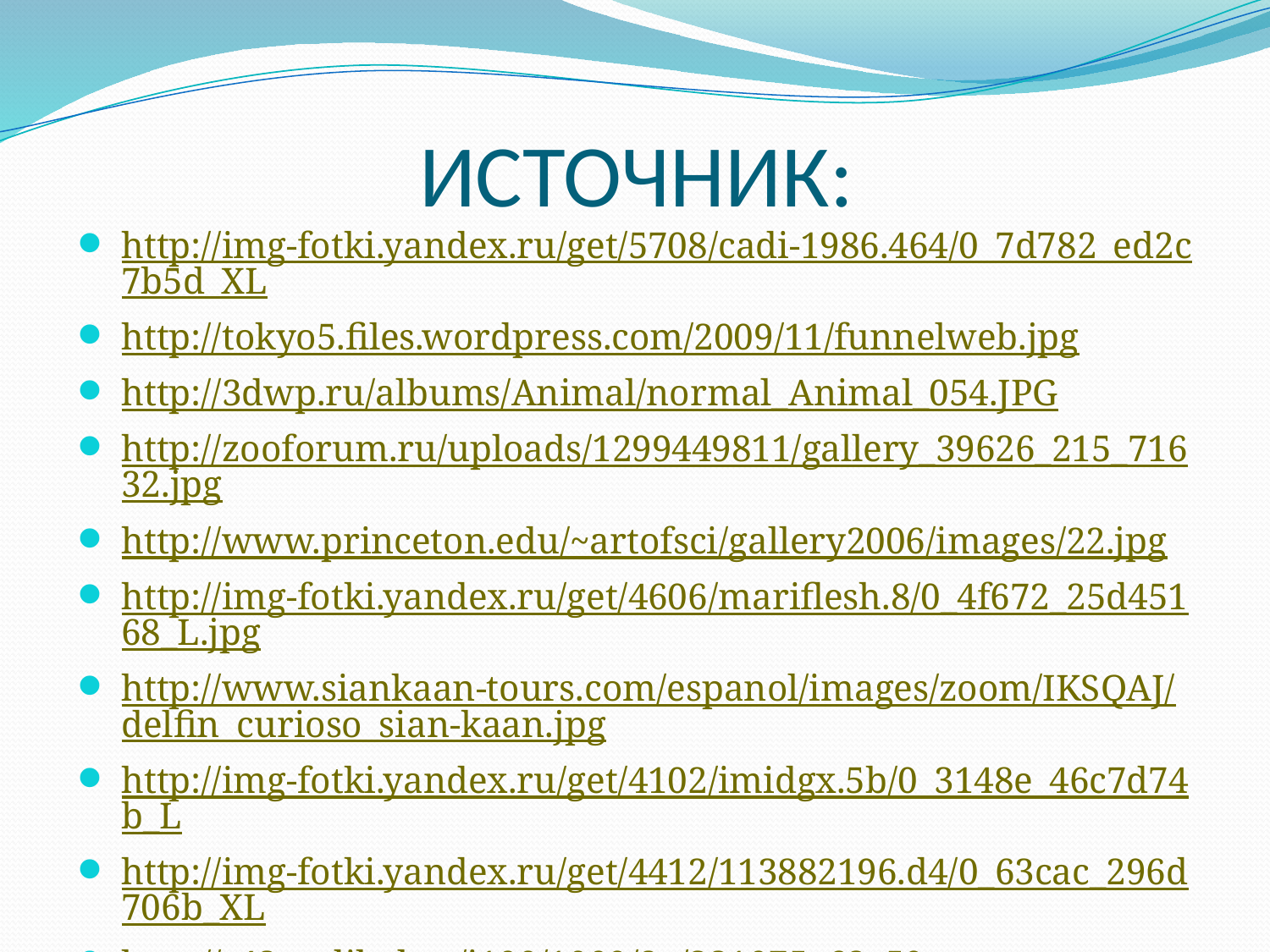

# ИСТОЧНИК:
http://img-fotki.yandex.ru/get/5708/cadi-1986.464/0_7d782_ed2c7b5d_XL
http://tokyo5.files.wordpress.com/2009/11/funnelweb.jpg
http://3dwp.ru/albums/Animal/normal_Animal_054.JPG
http://zooforum.ru/uploads/1299449811/gallery_39626_215_71632.jpg
http://www.princeton.edu/~artofsci/gallery2006/images/22.jpg
http://img-fotki.yandex.ru/get/4606/mariflesh.8/0_4f672_25d45168_L.jpg
http://www.siankaan-tours.com/espanol/images/zoom/IKSQAJ/delfin_curioso_sian-kaan.jpg
http://img-fotki.yandex.ru/get/4102/imidgx.5b/0_3148e_46c7d74b_L
http://img-fotki.yandex.ru/get/4412/113882196.d4/0_63cac_296d706b_XL
http://s43.radikal.ru/i100/1009/8a/331075e62c59.png
УМК «Английский в фокусе» 3 класс / [Н.И.Быкова, Д.Дули, М.Д.Поспелова, В.Эванс]